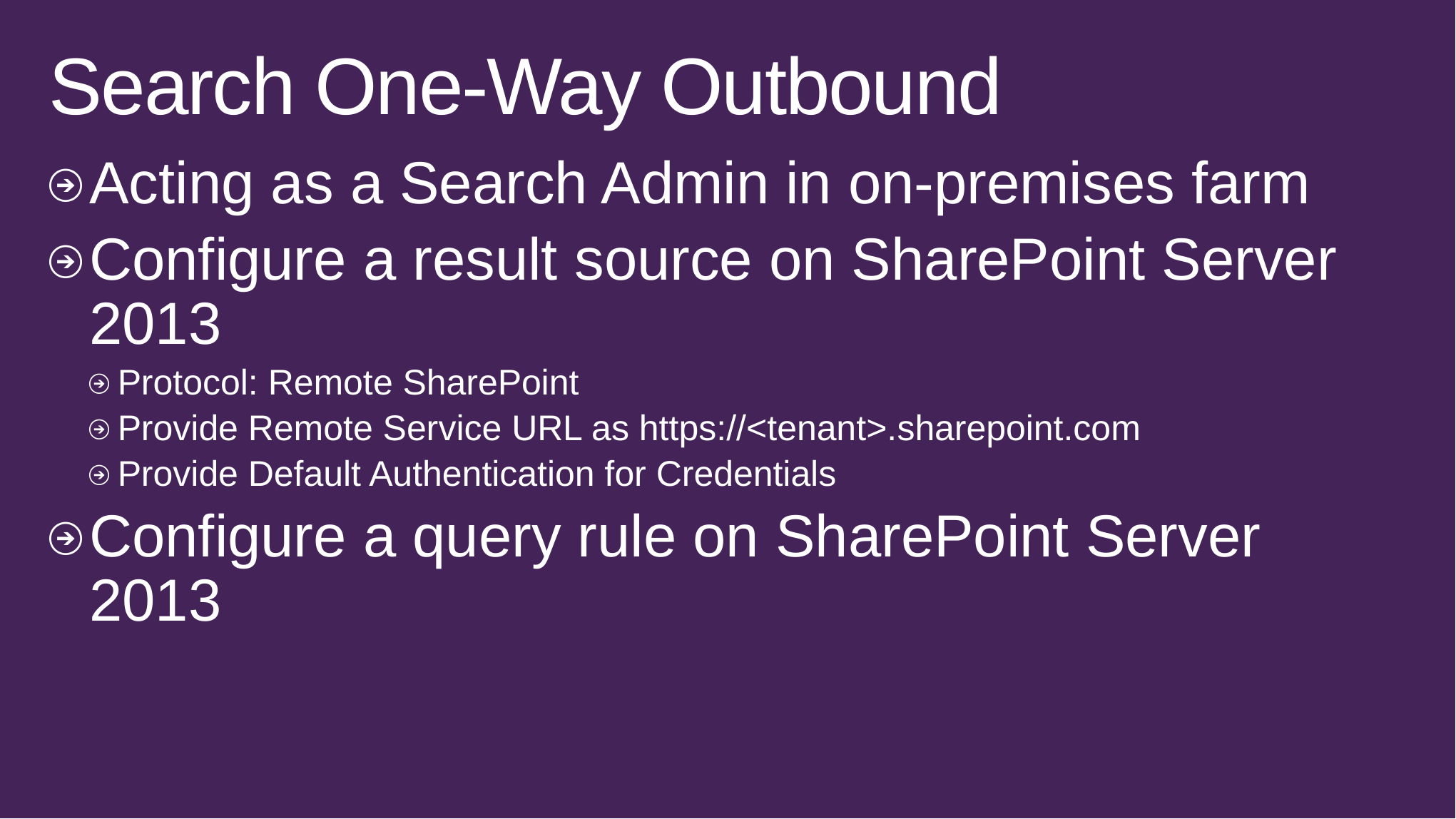

# Search One-Way Outbound
Acting as a Search Admin in on-premises farm
Configure a result source on SharePoint Server 2013
Protocol: Remote SharePoint
Provide Remote Service URL as https://<tenant>.sharepoint.com
Provide Default Authentication for Credentials
Configure a query rule on SharePoint Server 2013